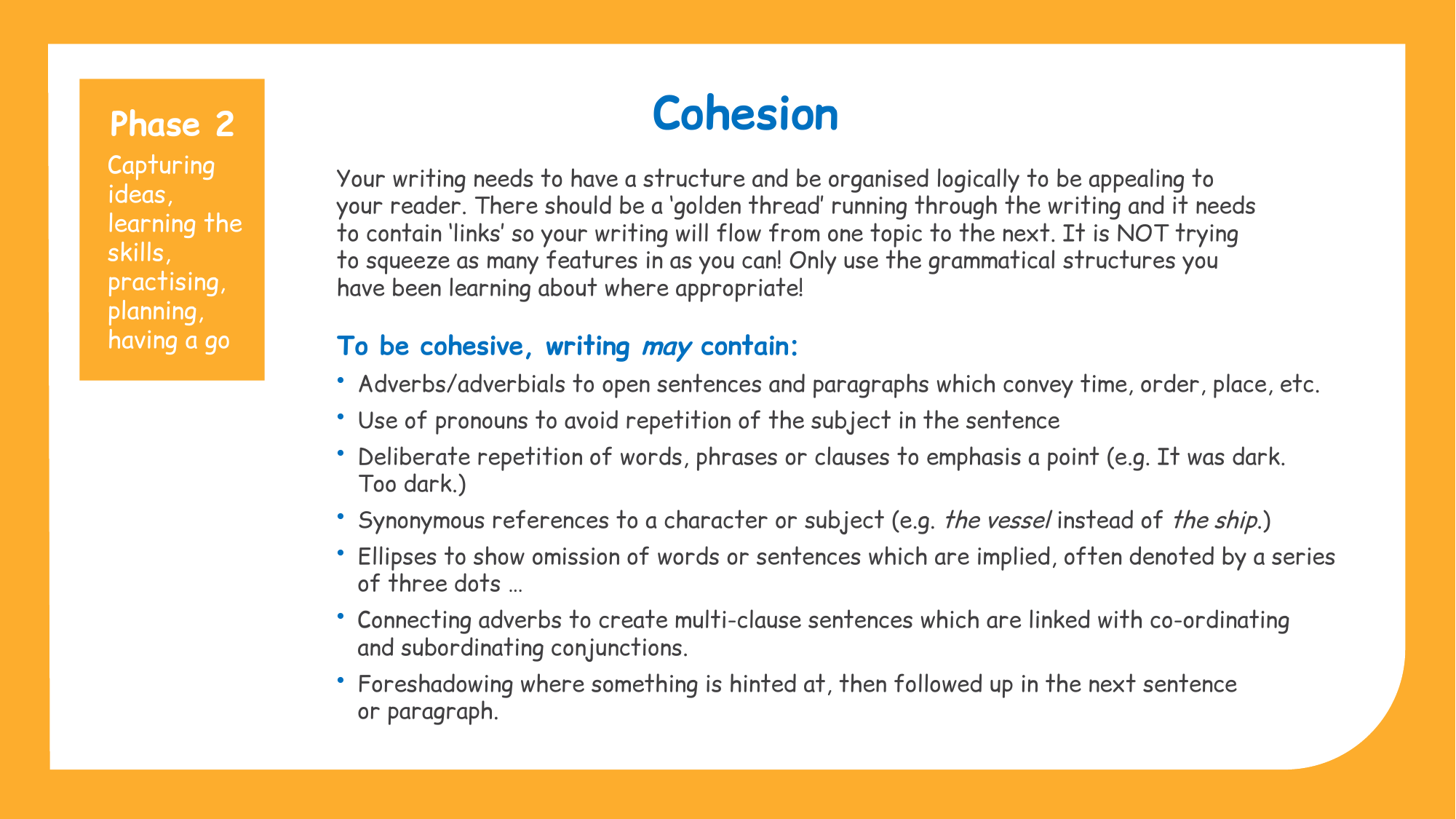

Cohesion
Phase 2
Capturing ideas, learning the skills, practising, planning, having a go
Your writing needs to have a structure and be organised logically to be appealing to your reader. There should be a ‘golden thread’ running through the writing and it needs to contain ‘links’ so your writing will flow from one topic to the next. It is NOT trying to squeeze as many features in as you can! Only use the grammatical structures you have been learning about where appropriate!
To be cohesive, writing may contain:
Adverbs/adverbials to open sentences and paragraphs which convey time, order, place, etc.
Use of pronouns to avoid repetition of the subject in the sentence
Deliberate repetition of words, phrases or clauses to emphasis a point (e.g. It was dark.
Too dark.)
Synonymous references to a character or subject (e.g. the vessel instead of the ship.)
Ellipses to show omission of words or sentences which are implied, often denoted by a series of three dots …
Connecting adverbs to create multi-clause sentences which are linked with co-ordinating
and subordinating conjunctions.
Foreshadowing where something is hinted at, then followed up in the next sentence
or paragraph.